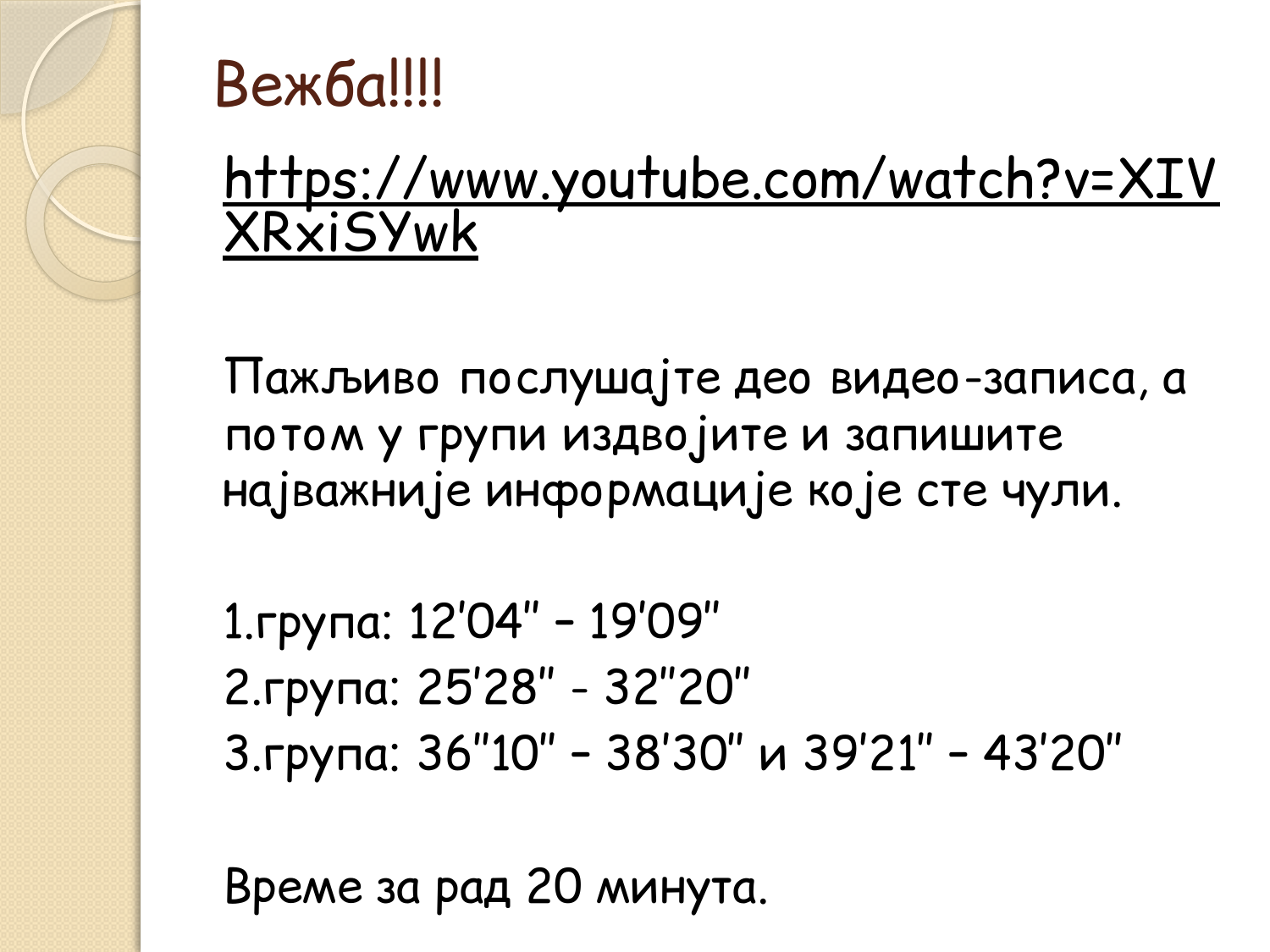

# Вежба!!!!
https://www.youtube.com/watch?v=XIVXRxiSYwk
Пажљиво послушајте део видео-записа, а потом у групи издвојите и запишите најважније информације које сте чули.

1.група: 12’04’’ – 19’09’’
2.група: 25’28’’ - 32’’20’’
3.група: 36’’10’’ – 38’30’’ и 39’21’’ – 43’20’’

Време за рад 20 минута.